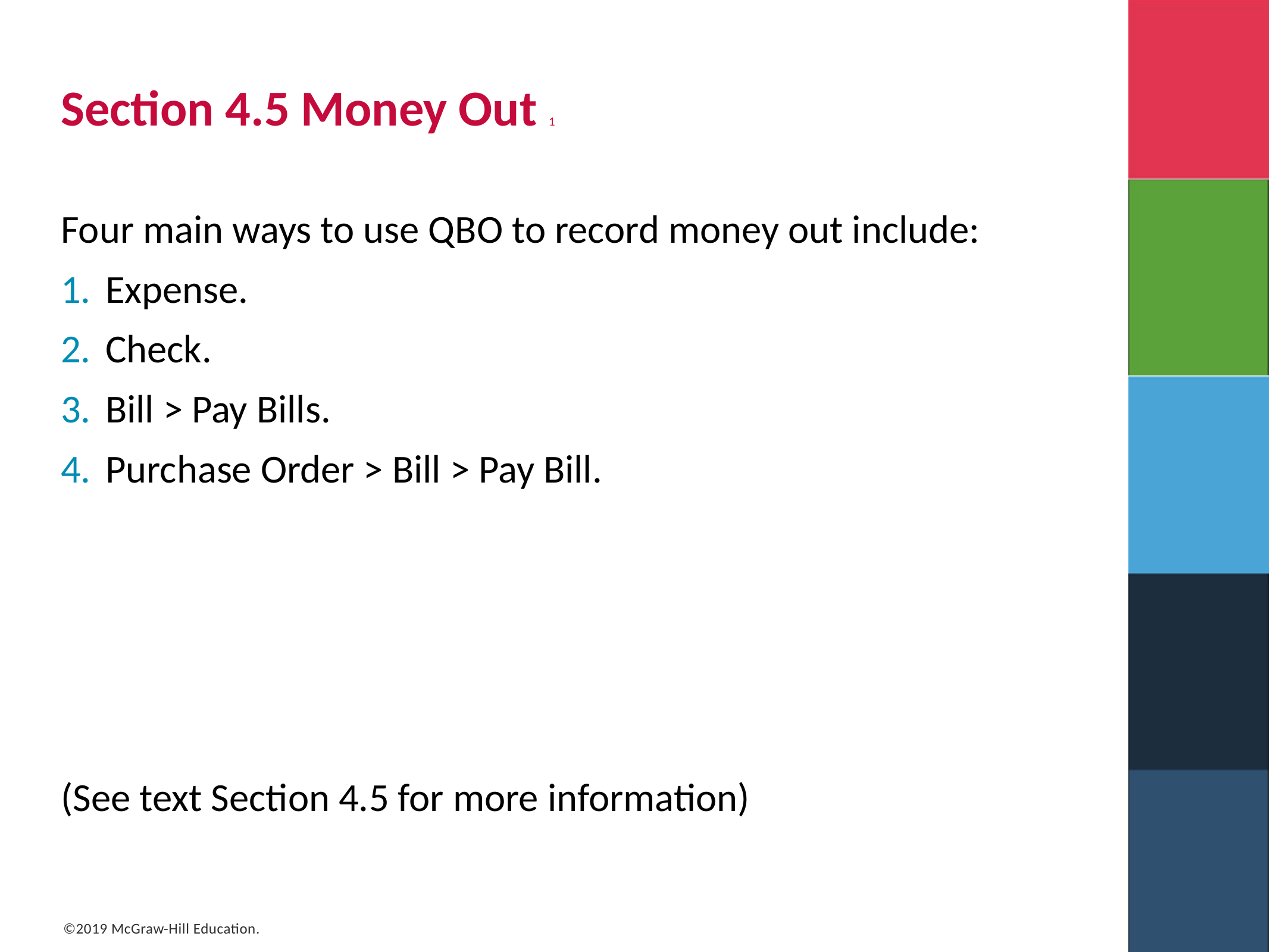

# Section 4.5 Money Out 1
Four main ways to use QBO to record money out include:
Expense.
Check.
Bill > Pay Bills.
Purchase Order > Bill > Pay Bill.
(See text Section 4.5 for more information)